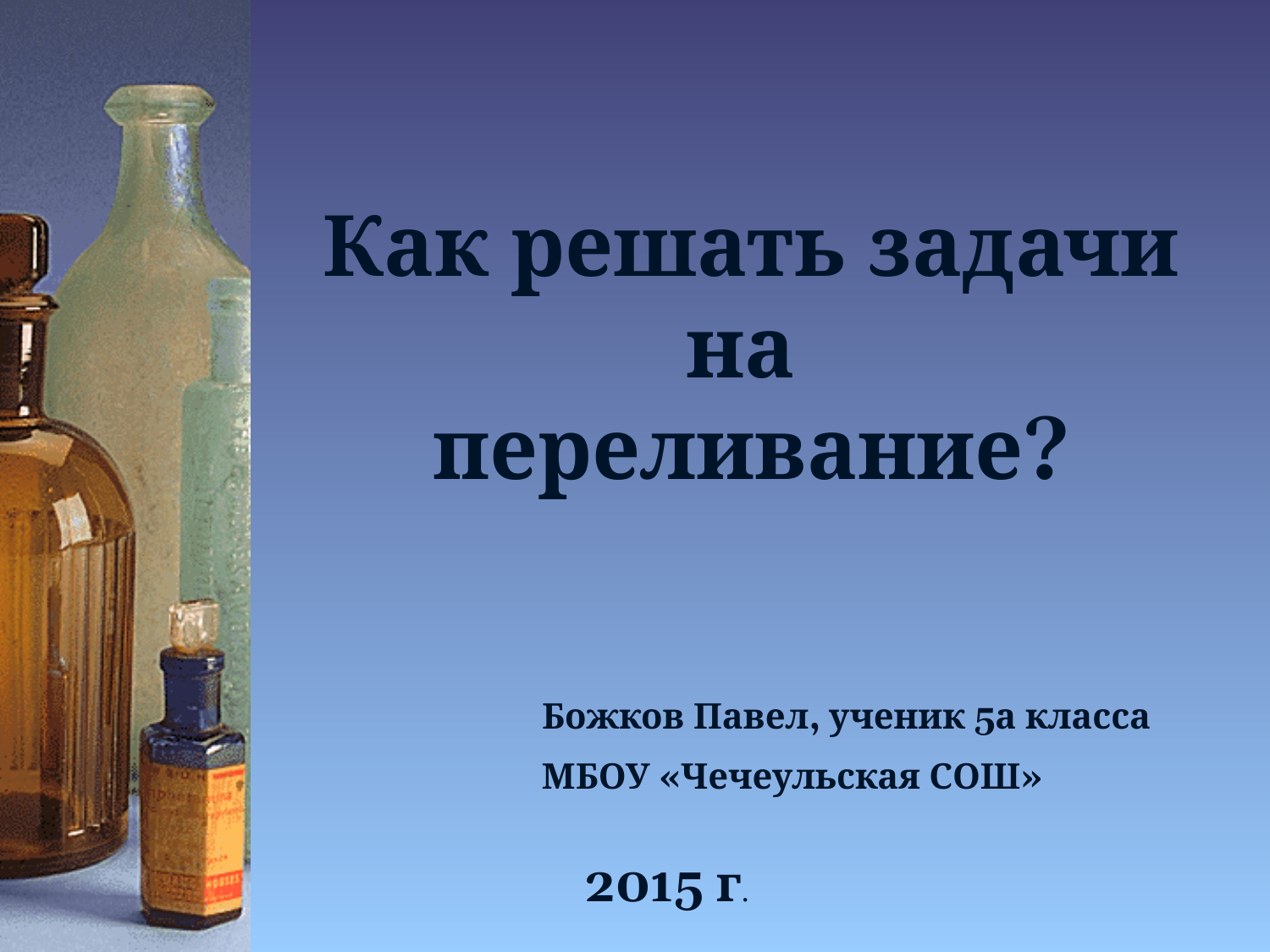

# Как решать задачи на переливание?
Божков Павел, ученик 5а класса
МБОУ «Чечеульская СОШ»

2015 г.